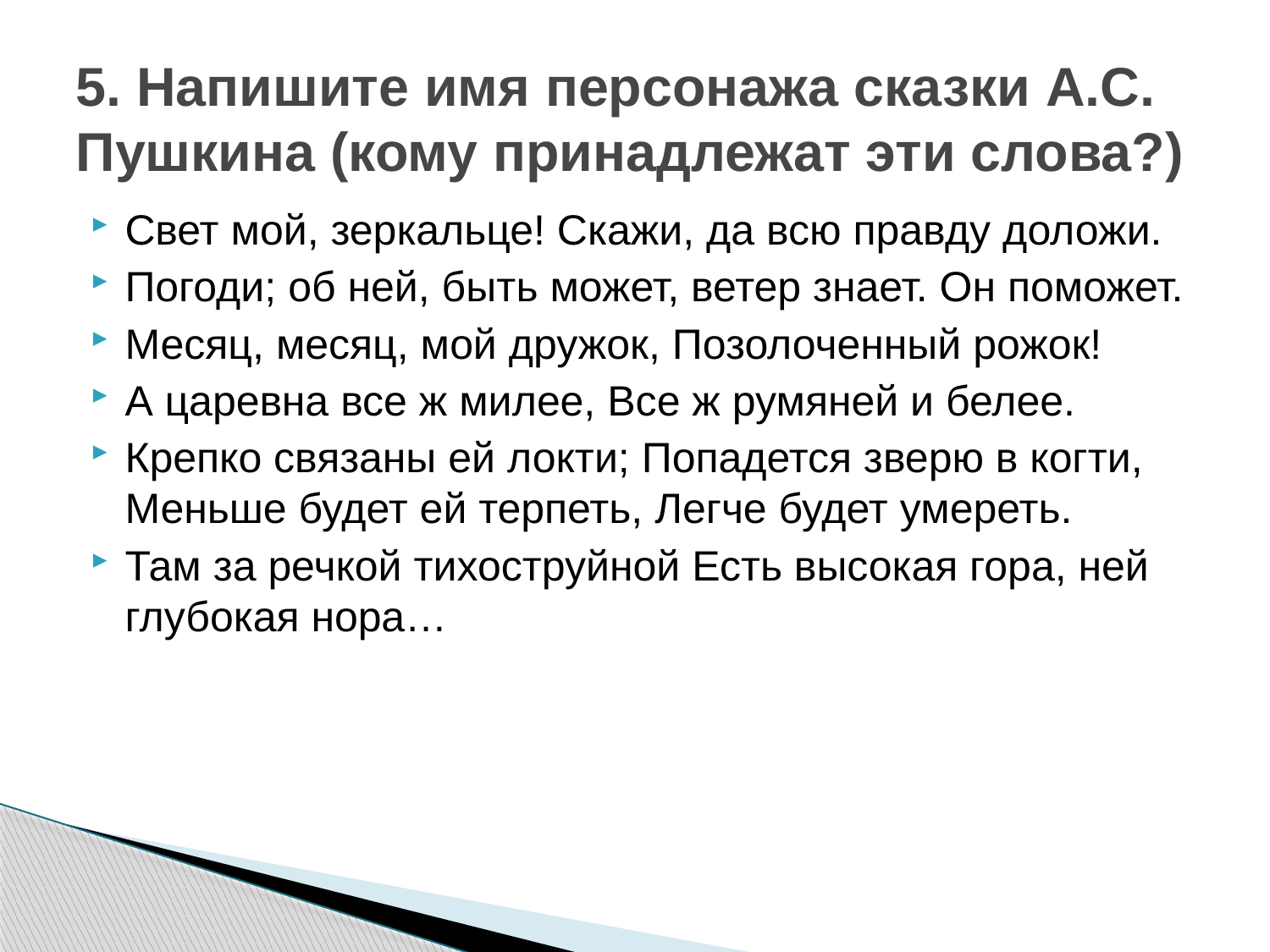

# 5. Напишите имя персонажа сказки А.С. Пушкина (кому принадлежат эти слова?)
Свет мой, зеркальце! Скажи, да всю правду доложи.
Погоди; об ней, быть может, ветер знает. Он поможет.
Месяц, месяц, мой дружок, Позолоченный рожок!
А царевна все ж милее, Все ж румяней и белее.
Крепко связаны ей локти; Попадется зверю в когти, Меньше будет ей терпеть, Легче будет умереть.
Там за речкой тихоструйной Есть высокая гора, ней глубокая нора…